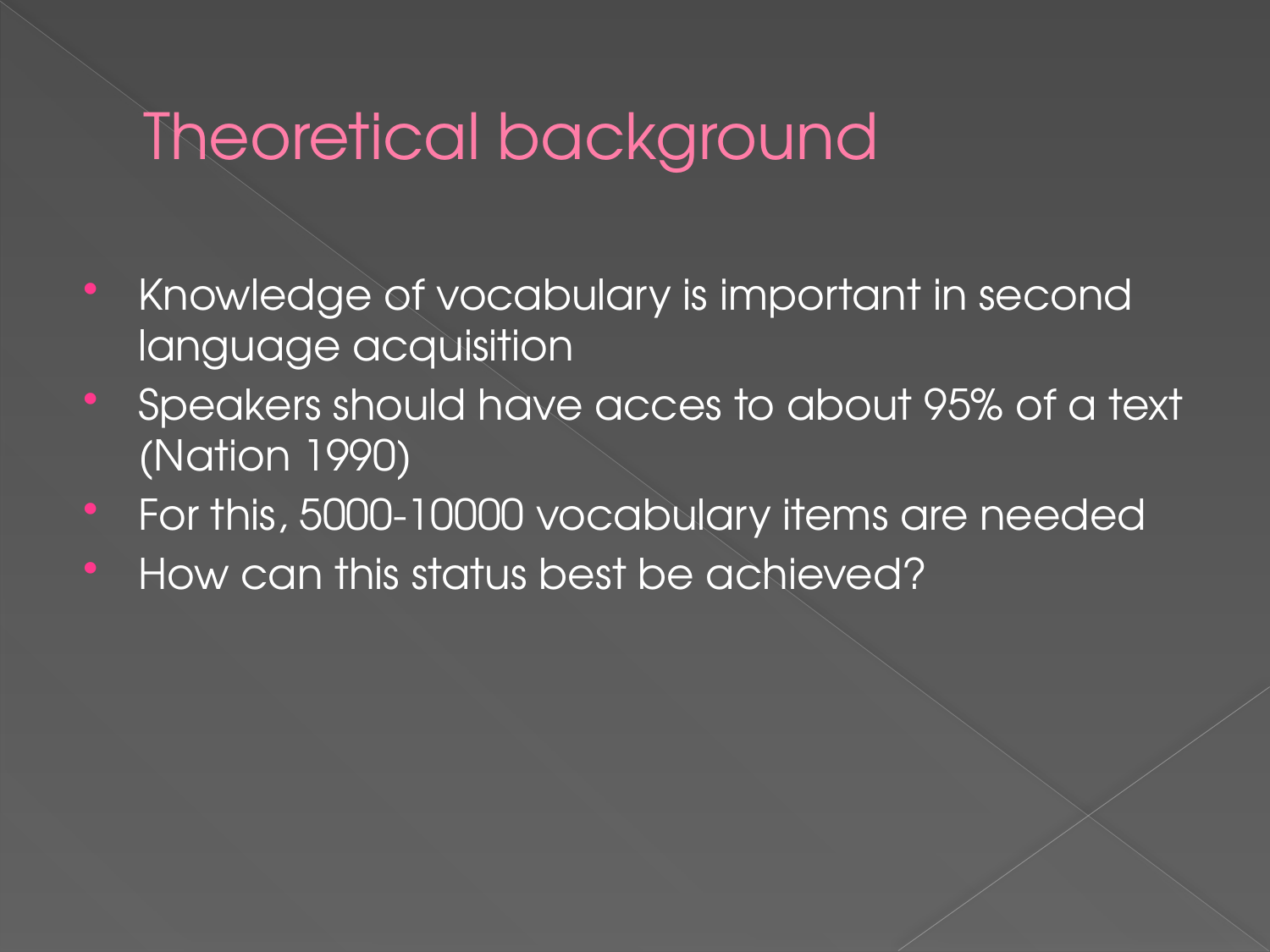

# Theoretical background
Knowledge of vocabulary is important in second language acquisition
Speakers should have acces to about 95% of a text (Nation 1990)
For this, 5000-10000 vocabulary items are needed
How can this status best be achieved?